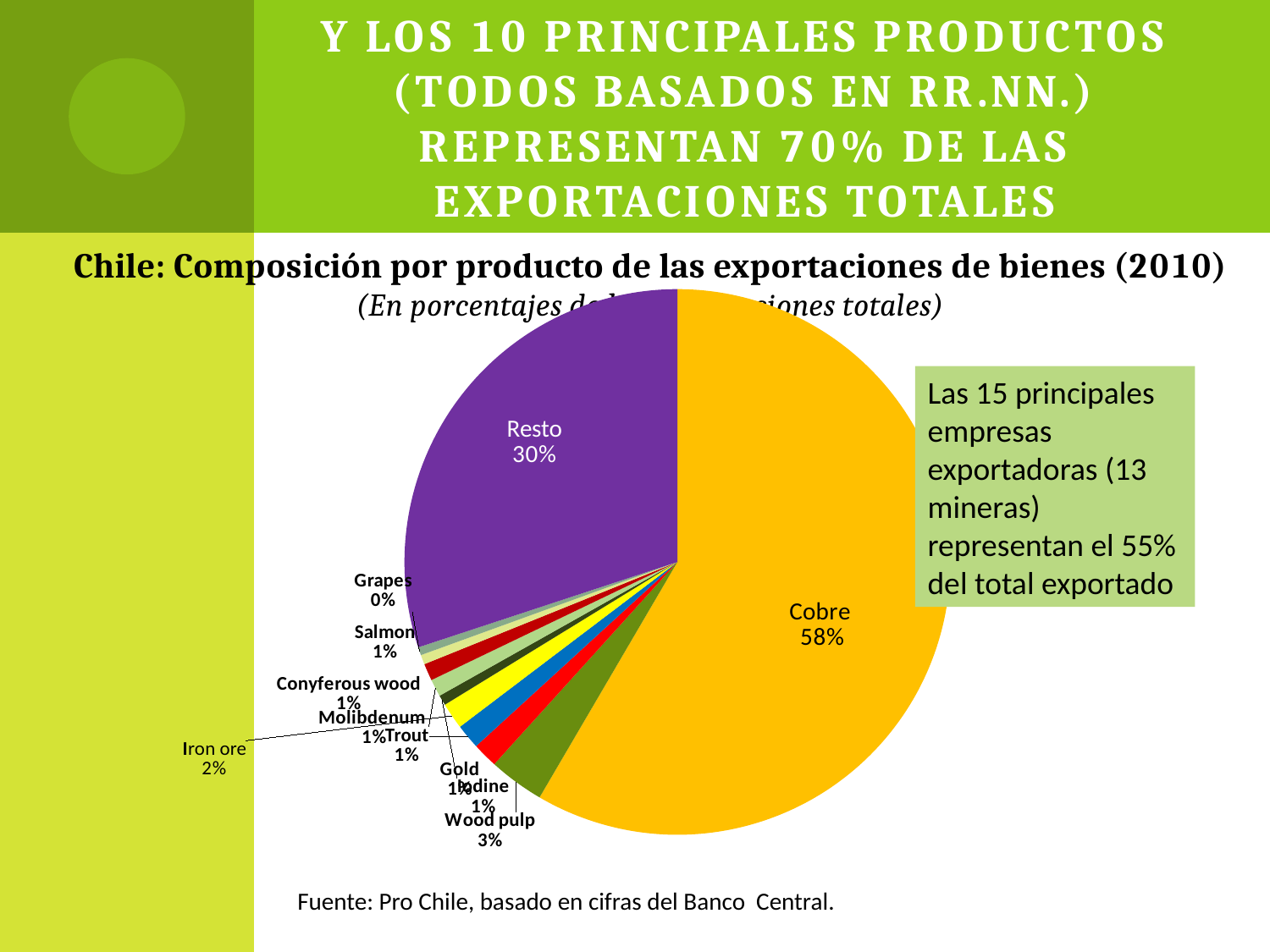

# Y los 10 principales productos (todos basados en RR.NN.) representan 70% de las exportaciones totales
Chile: Composición por producto de las exportaciones de bienes (2010)
(En porcentajes de las exportaciones totales)

### Chart

| Category |  |
|---|---|
| Copper | 39.515 |
| Wood pulp | 2.221 |
| Gold | 1.01 |
| Molibdenum  | 0.995 |
| Iron ore | 1.054 |
| Iodine | 0.4100000000000003 |
| Trout | 0.698 |
| Conyferous wood | 0.6870000000000006 |
| Salmon | 0.3820000000000009 |
| Grapes | 0.3230000000000009 |
| Rest | 20.337000000000035 |
Las 15 principales empresas exportadoras (13 mineras) representan el 55% del total exportado
Fuente: Pro Chile, basado en cifras del Banco  Central.